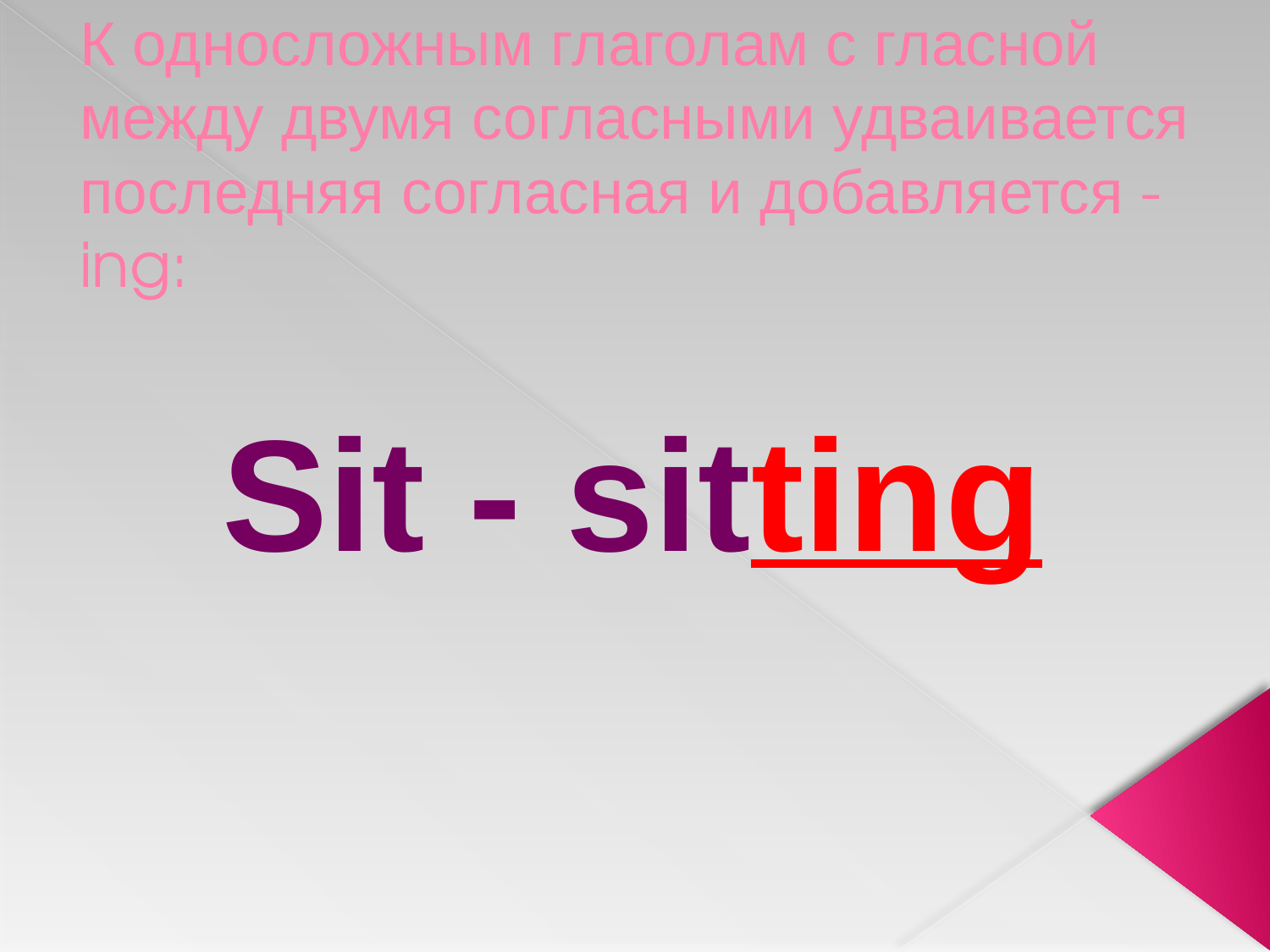

# К односложным глаголам с гласной между двумя согласными удваивается последняя согласная и добавляется -ing:
Sit - sitting